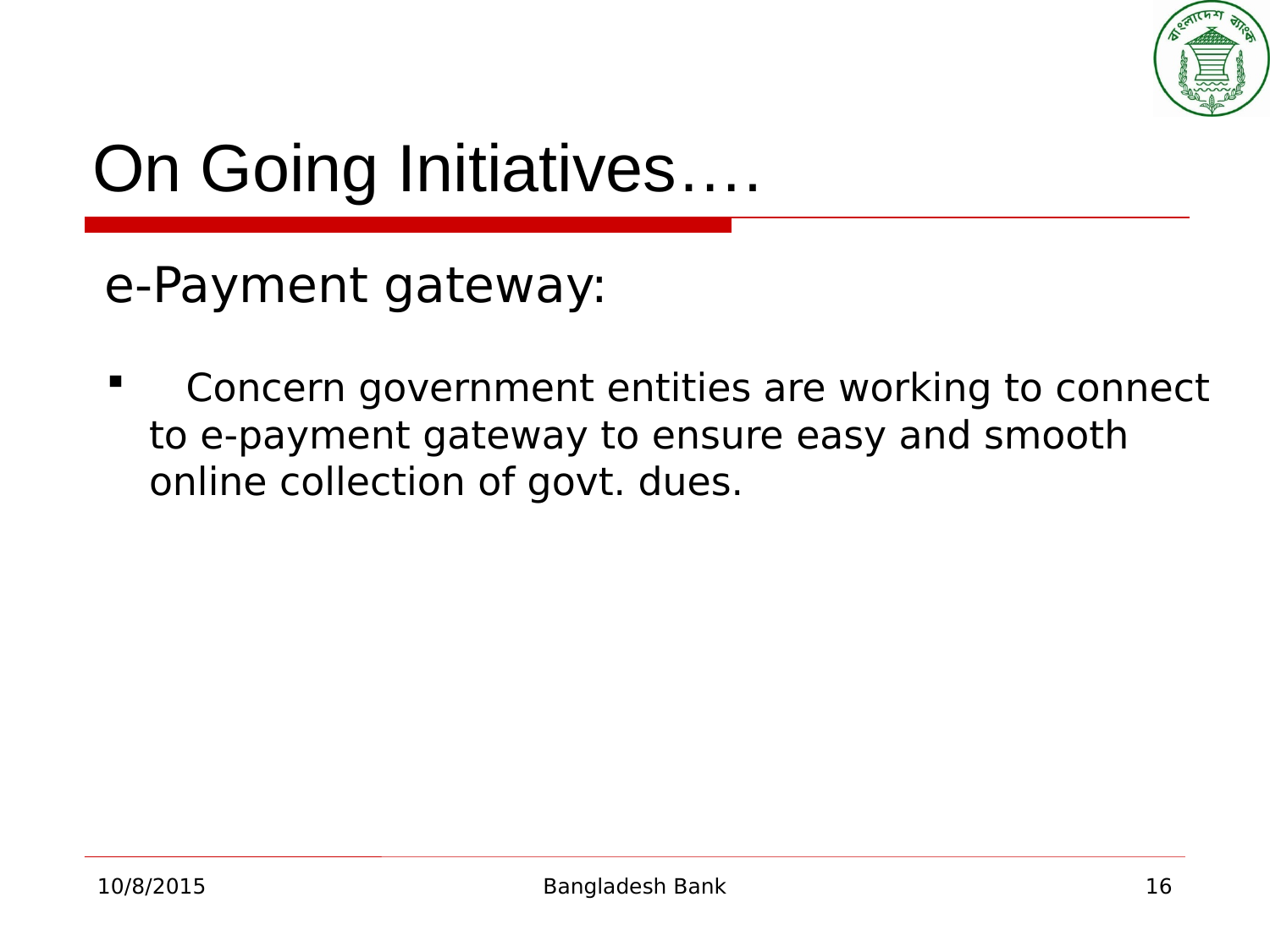

# On Going Initiatives….
  e-Payment gateway:

    Concern government entities are working to connect
 to e-payment gateway to ensure easy and smooth
 online collection of govt. dues.

10/8/2015
Bangladesh Bank
16